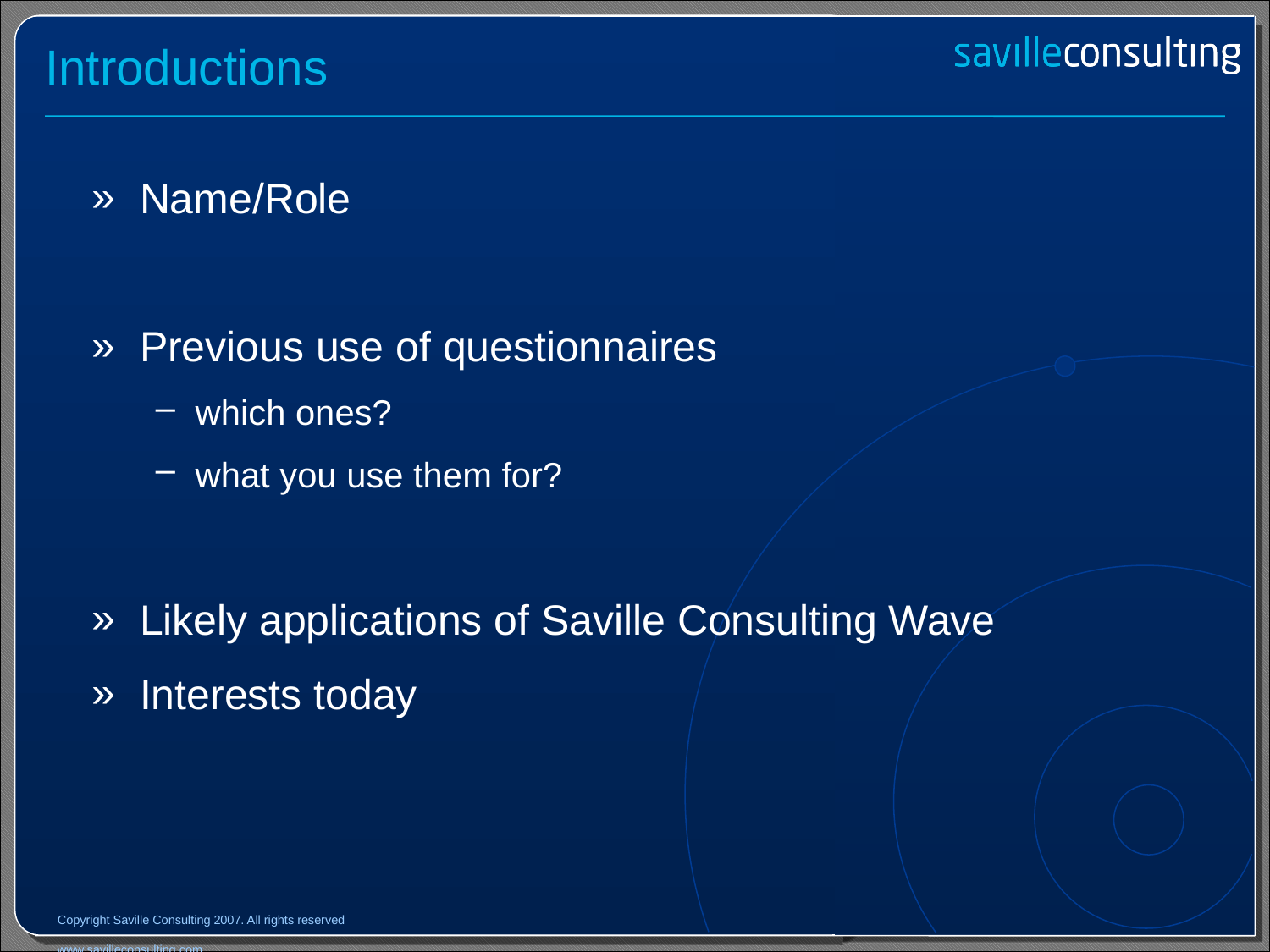

# Introductions
Name/Role

Previous use of questionnaires
which ones?
what you use them for?

Likely applications of Saville Consulting Wave
Interests today